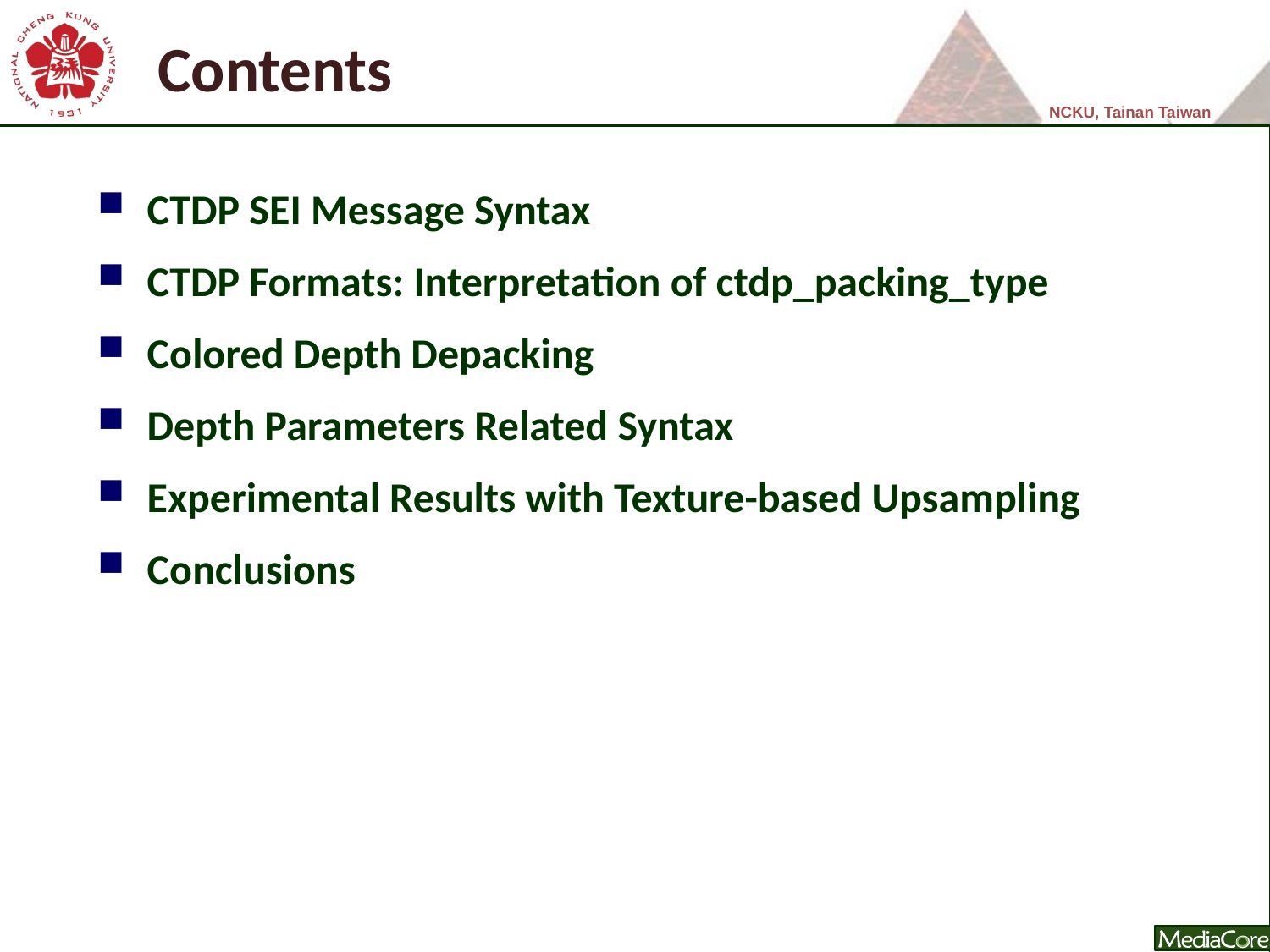

Contents
CTDP SEI Message Syntax
CTDP Formats: Interpretation of ctdp_packing_type
Colored Depth Depacking
Depth Parameters Related Syntax
Experimental Results with Texture-based Upsampling
Conclusions